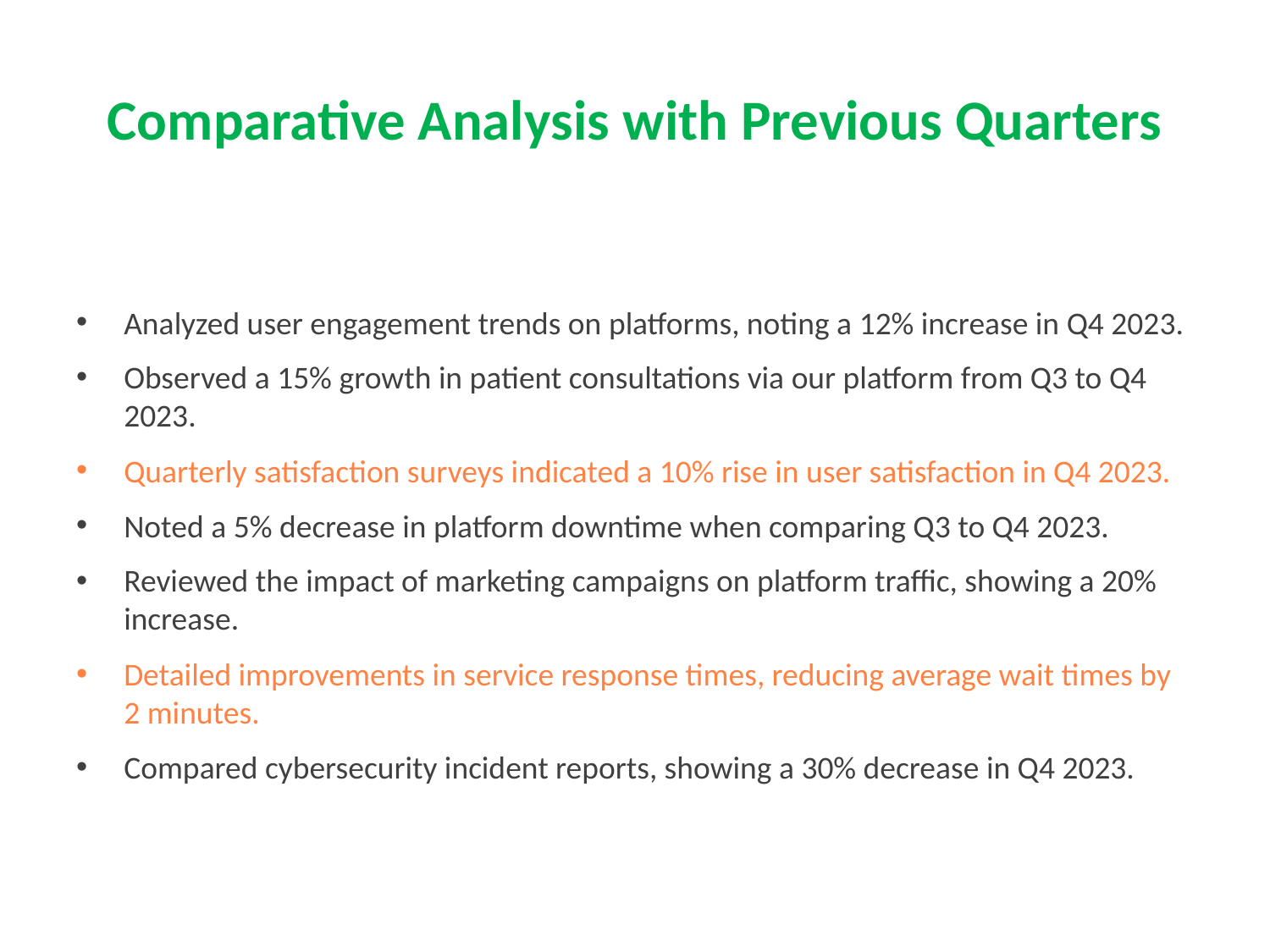

# Comparative Analysis with Previous Quarters

Analyzed user engagement trends on platforms, noting a 12% increase in Q4 2023.
Observed a 15% growth in patient consultations via our platform from Q3 to Q4 2023.
Quarterly satisfaction surveys indicated a 10% rise in user satisfaction in Q4 2023.
Noted a 5% decrease in platform downtime when comparing Q3 to Q4 2023.
Reviewed the impact of marketing campaigns on platform traffic, showing a 20% increase.
Detailed improvements in service response times, reducing average wait times by 2 minutes.
Compared cybersecurity incident reports, showing a 30% decrease in Q4 2023.